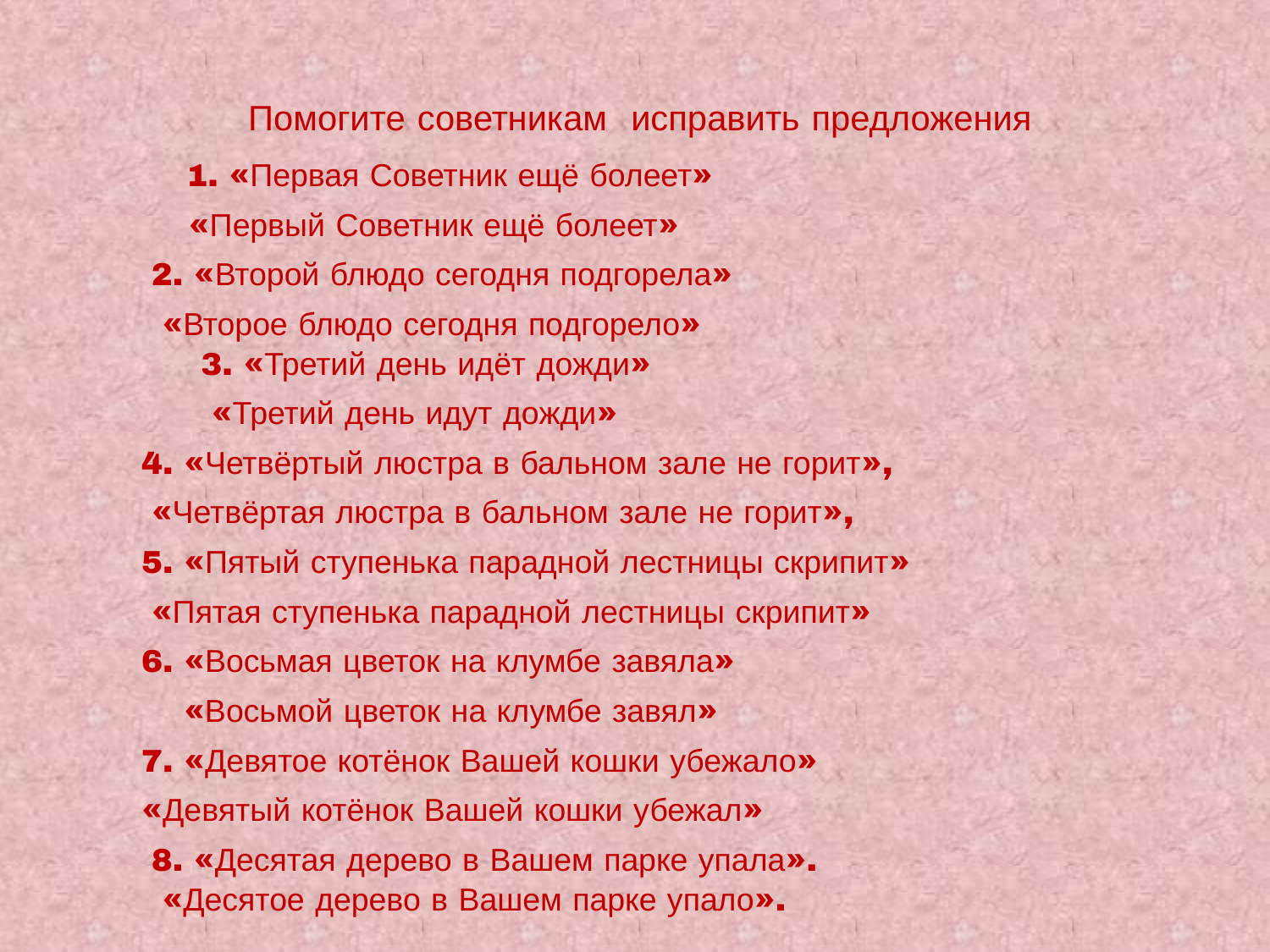

Помогите советникам  исправить предложения
1. «Первая Советник ещё болеет»
«Первый Советник ещё болеет»
2. «Второй блюдо сегодня подгорела»
 «Второе блюдо сегодня подгорело»
3. «Третий день идёт дожди»
 «Третий день идут дожди»
4. «Четвёртый люстра в бальном зале не горит»,
«Четвёртая люстра в бальном зале не горит»,
5. «Пятый ступенька парадной лестницы скрипит»
«Пятая ступенька парадной лестницы скрипит»
6. «Восьмая цветок на клумбе завяла»
    «Восьмой цветок на клумбе завял»
7. «Девятое котёнок Вашей кошки убежало»
«Девятый котёнок Вашей кошки убежал»
8. «Десятая дерево в Вашем парке упала».
 «Десятое дерево в Вашем парке упало».